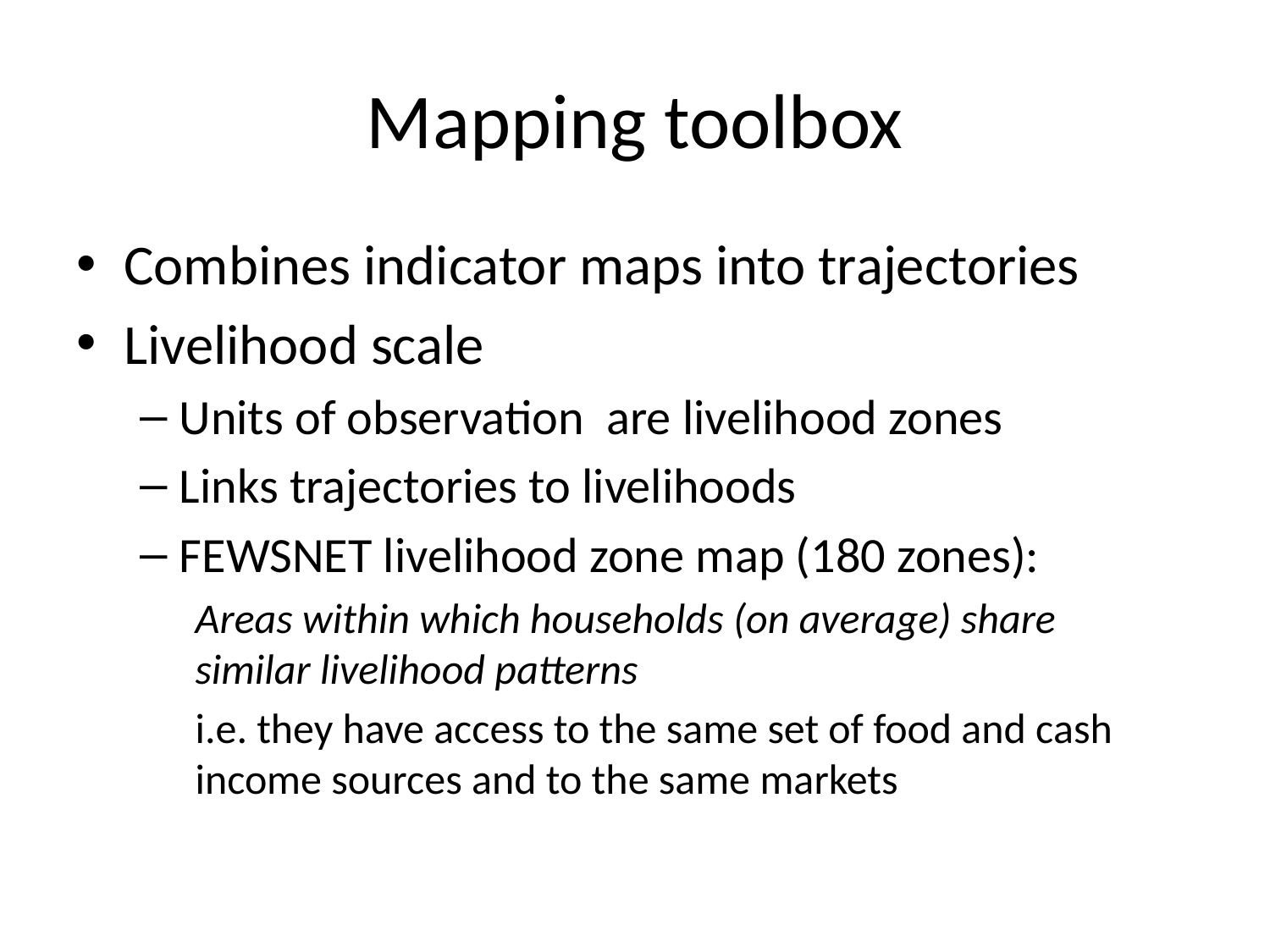

# Mapping toolbox
Combines indicator maps into trajectories
Livelihood scale
Units of observation  are livelihood zones
Links trajectories to livelihoods
FEWSNET livelihood zone map (180 zones):
Areas within which households (on average) share similar livelihood patterns
i.e. they have access to the same set of food and cash income sources and to the same markets